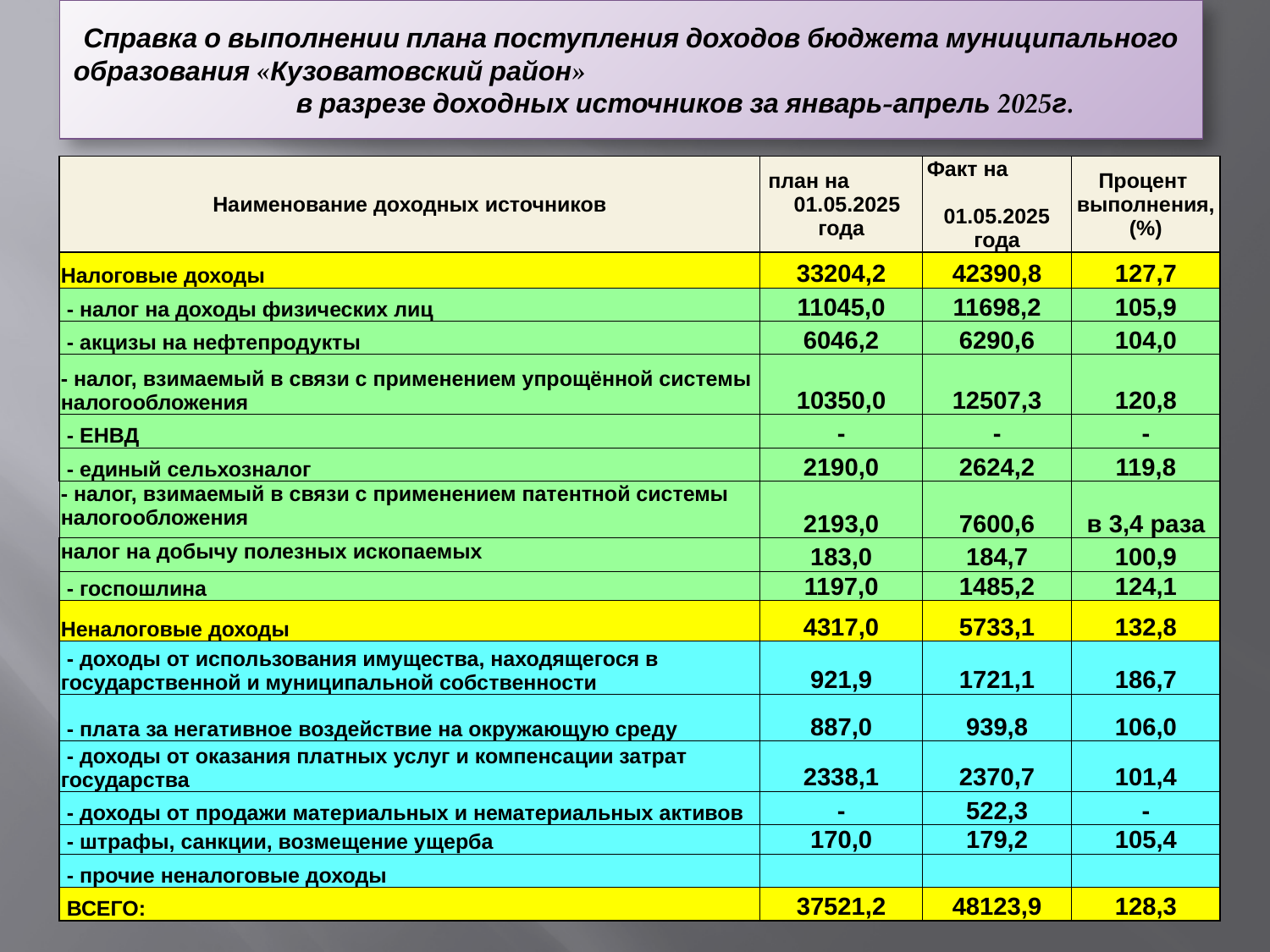

# Справка о выполнении плана поступления доходов бюджета муниципального образования «Кузоватовский район»                                                                                                          в разрезе доходных источников за январь-апрель 2025г.
| Наименование доходных источников | план на 01.05.2025 года | Факт на 01.05.2025 года | Процент выполнения, (%) |
| --- | --- | --- | --- |
| Налоговые доходы | 33204,2 | 42390,8 | 127,7 |
| - налог на доходы физических лиц | 11045,0 | 11698,2 | 105,9 |
| - акцизы на нефтепродукты | 6046,2 | 6290,6 | 104,0 |
| - налог, взимаемый в связи с применением упрощённой системы налогообложения | 10350,0 | 12507,3 | 120,8 |
| - ЕНВД | - | - | - |
| - единый сельхозналог | 2190,0 | 2624,2 | 119,8 |
| - налог, взимаемый в связи с применением патентной системы налогообложения | 2193,0 | 7600,6 | в 3,4 раза |
| налог на добычу полезных ископаемых | 183,0 | 184,7 | 100,9 |
| - госпошлина | 1197,0 | 1485,2 | 124,1 |
| Неналоговые доходы | 4317,0 | 5733,1 | 132,8 |
| - доходы от использования имущества, находящегося в государственной и муниципальной собственности | 921,9 | 1721,1 | 186,7 |
| - плата за негативное воздействие на окружающую среду | 887,0 | 939,8 | 106,0 |
| - доходы от оказания платных услуг и компенсации затрат государства | 2338,1 | 2370,7 | 101,4 |
| - доходы от продажи материальных и нематериальных активов | - | 522,3 | - |
| - штрафы, санкции, возмещение ущерба | 170,0 | 179,2 | 105,4 |
| - прочие неналоговые доходы |  |  |  |
| ВСЕГО: | 37521,2 | 48123,9 | 128,3 |